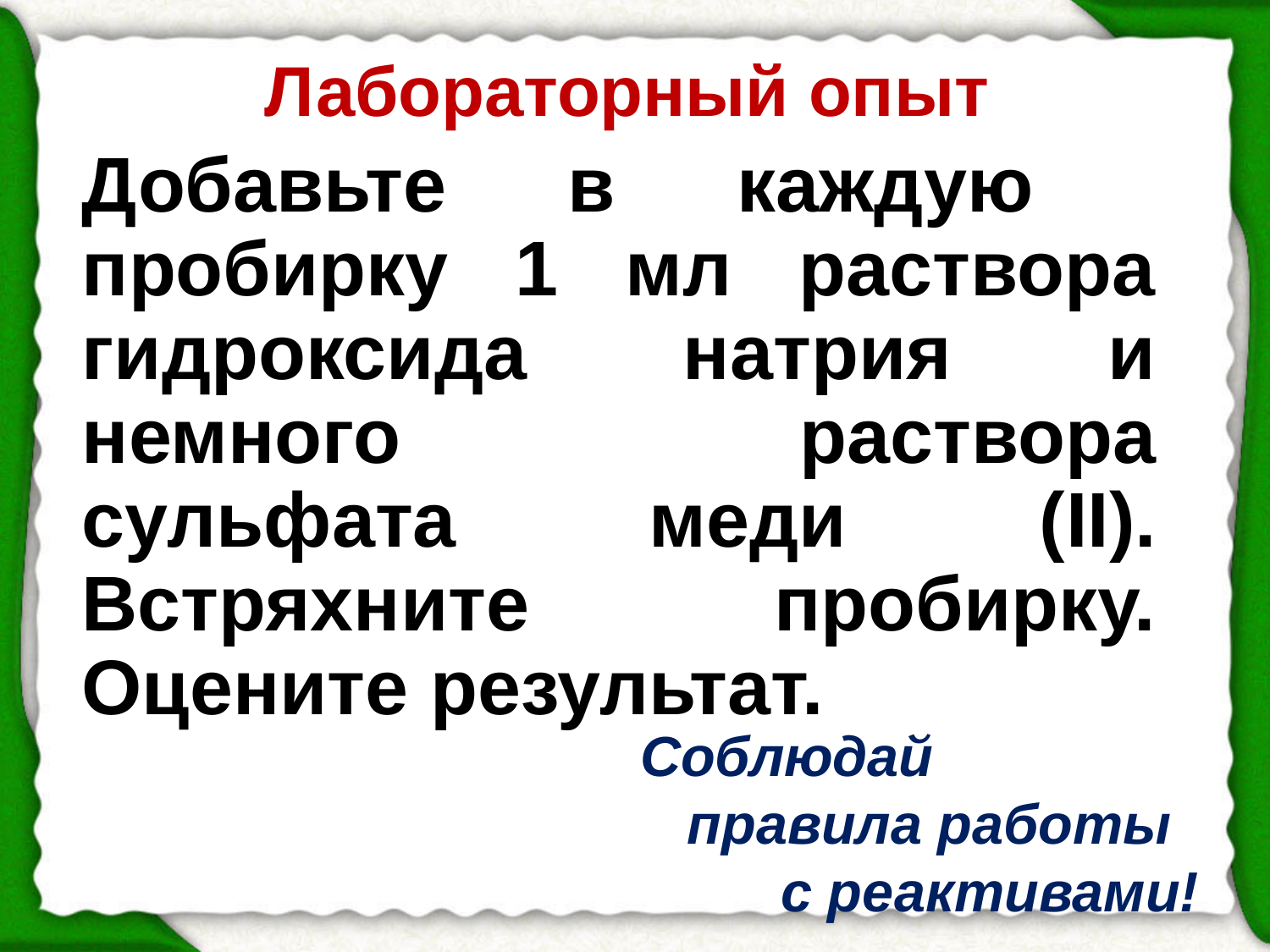

Лабораторный опыт
Добавьте в каждую  пробирку 1 мл раствора гидроксида натрия и немного раствора сульфата меди (II). Встряхните пробирку. Оцените результат.
Соблюдай
   правила работы
         с реактивами!